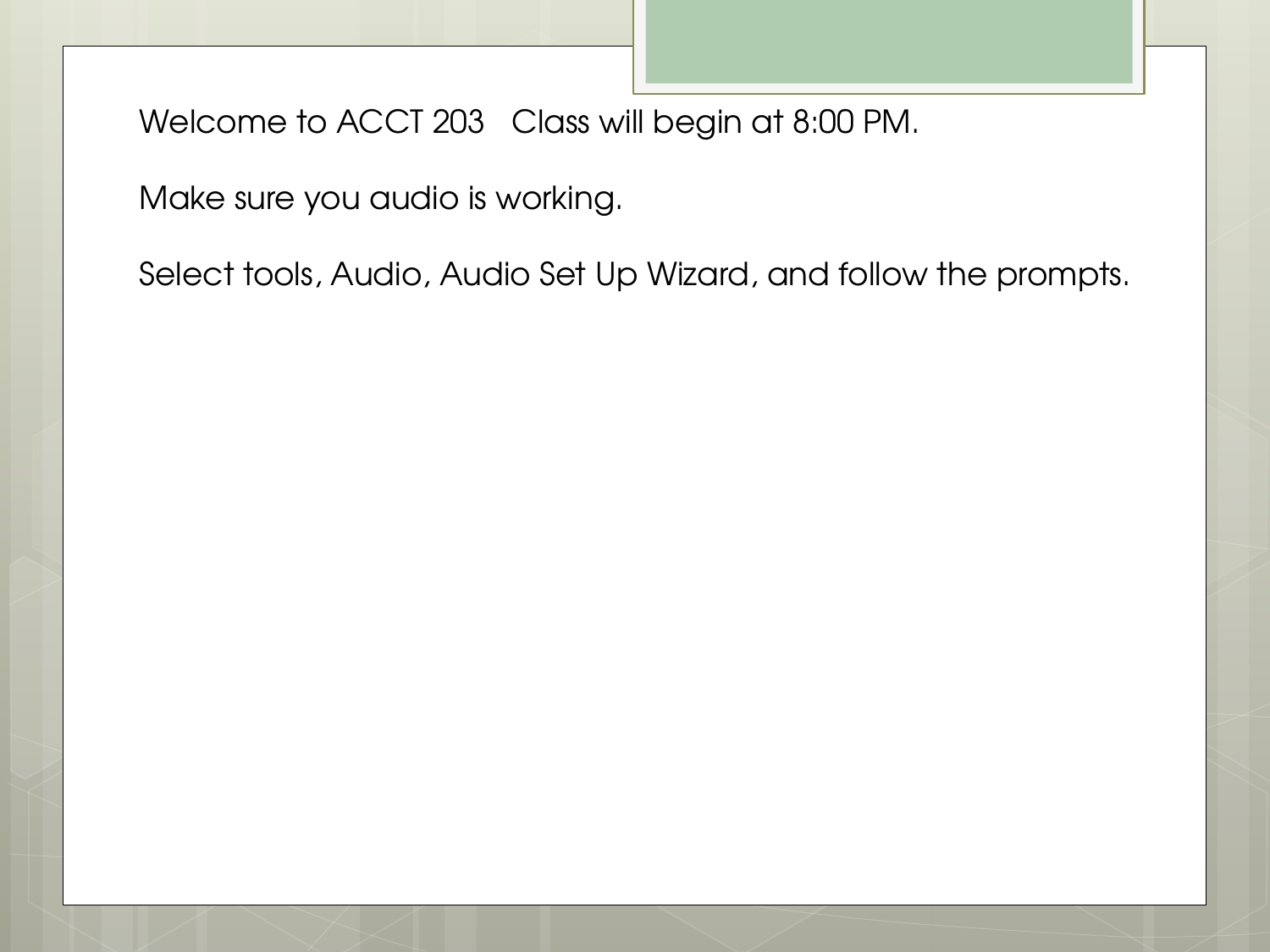

Welcome to ACCT 203   Class will begin at 8:00 PM.

Make sure you audio is working.

Select tools, Audio, Audio Set Up Wizard, and follow the prompts.